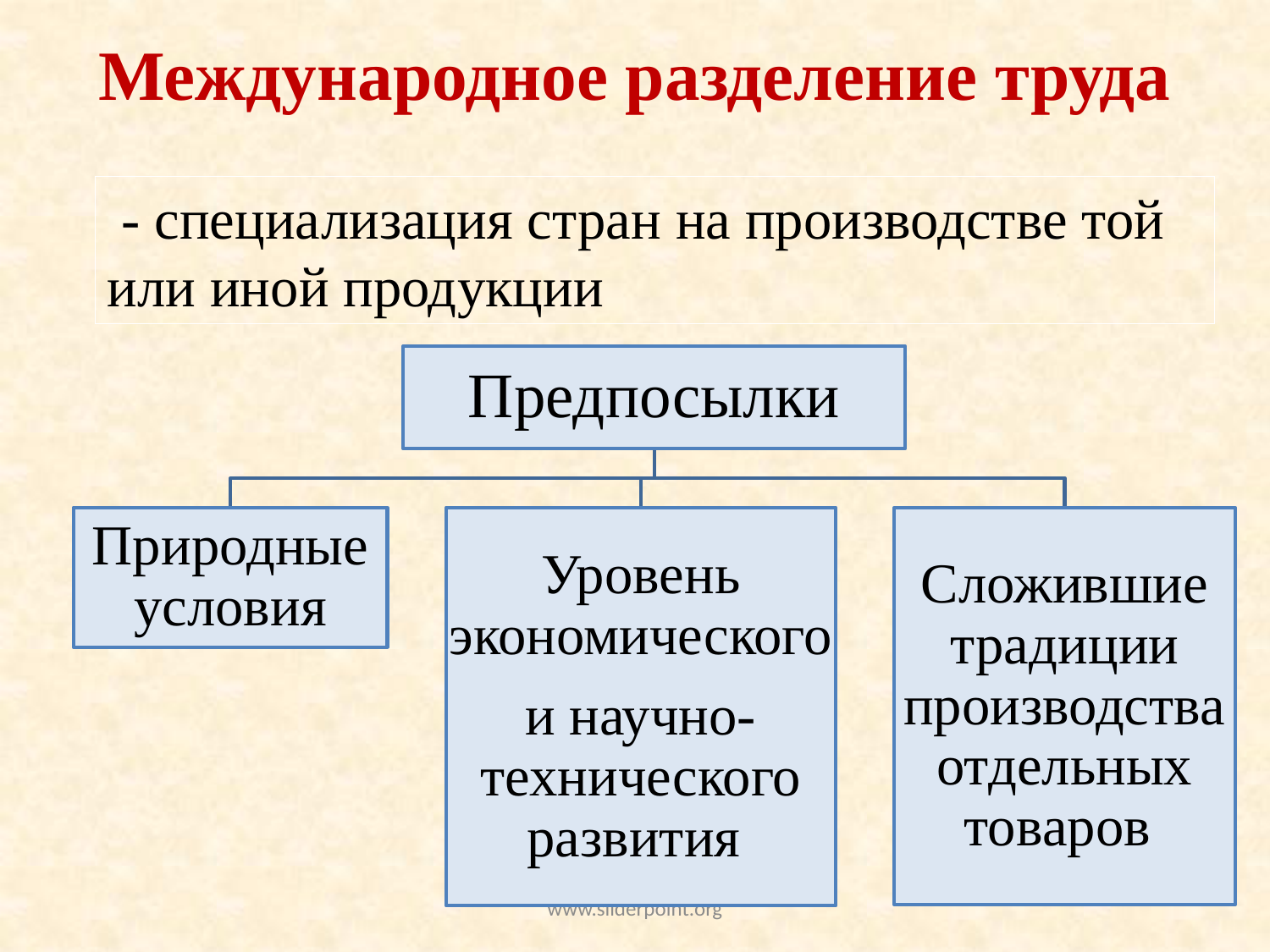

# Международное разделение труда
 - специализация стран на производстве той или иной продукции
Предпосылки
Природные условия
Уровень экономического
и научно- технического развития
Сложившие традиции производства отдельных товаров
www.sliderpoint.org